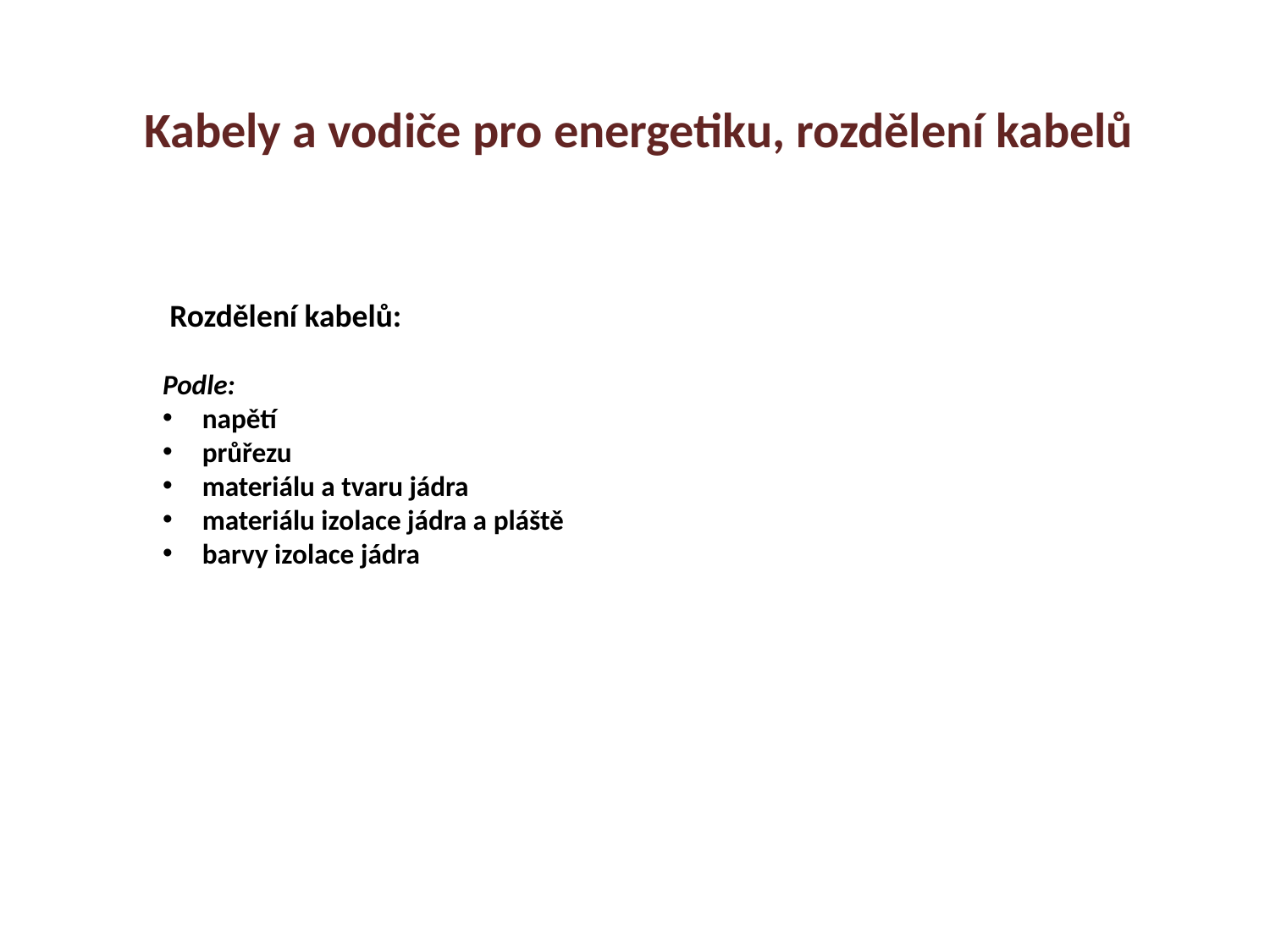

Kabely a vodiče pro energetiku, rozdělení kabelů
 Rozdělení kabelů:

Podle:
napětí
průřezu
materiálu a tvaru jádra
materiálu izolace jádra a pláště
barvy izolace jádra